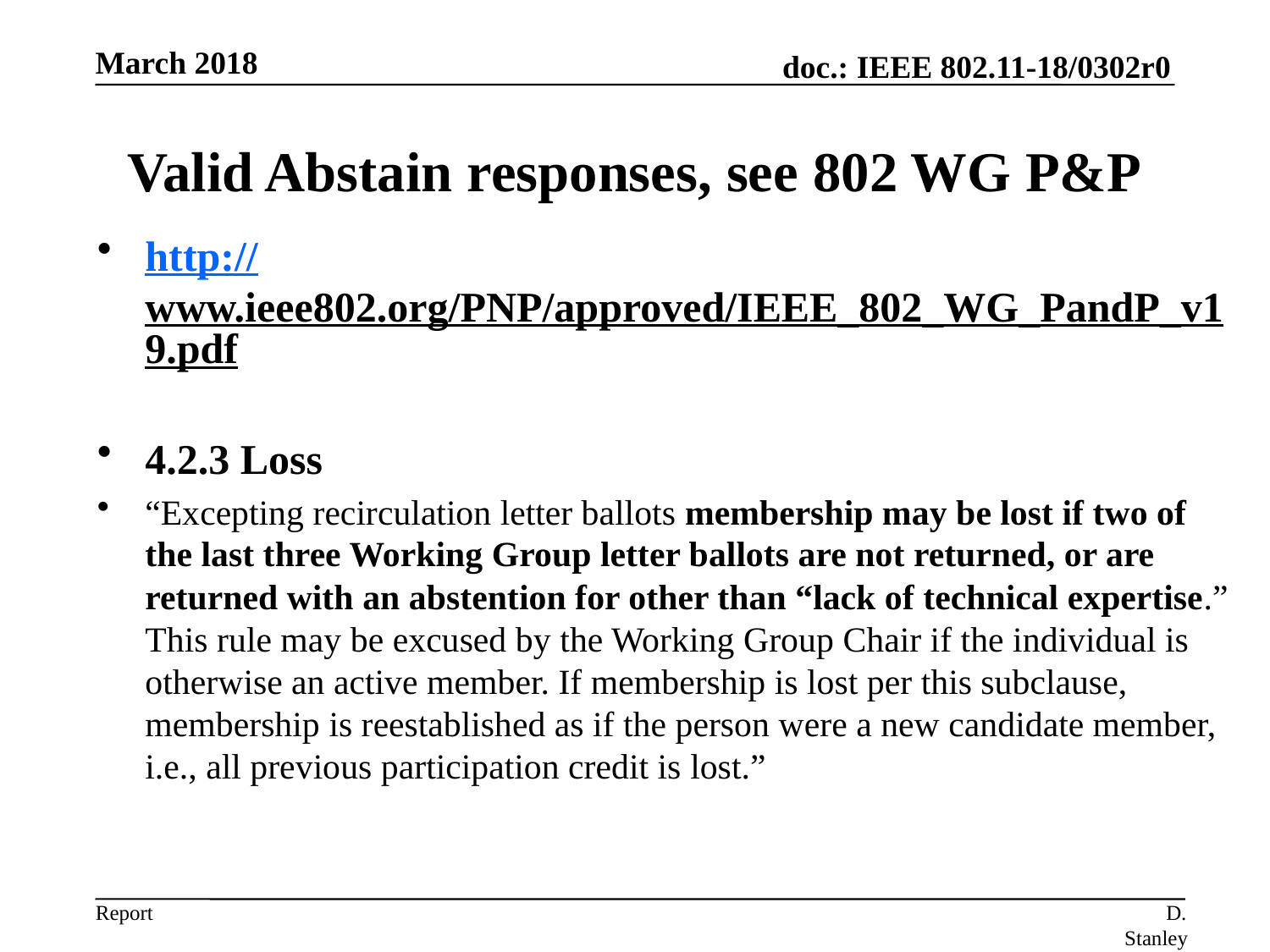

March 2018
# Valid Abstain responses, see 802 WG P&P
http://www.ieee802.org/PNP/approved/IEEE_802_WG_PandP_v19.pdf
4.2.3 Loss
“Excepting recirculation letter ballots membership may be lost if two of the last three Working Group letter ballots are not returned, or are returned with an abstention for other than “lack of technical expertise.” This rule may be excused by the Working Group Chair if the individual is otherwise an active member. If membership is lost per this subclause, membership is reestablished as if the person were a new candidate member, i.e., all previous participation credit is lost.”

D. Stanley, HP Enterprise